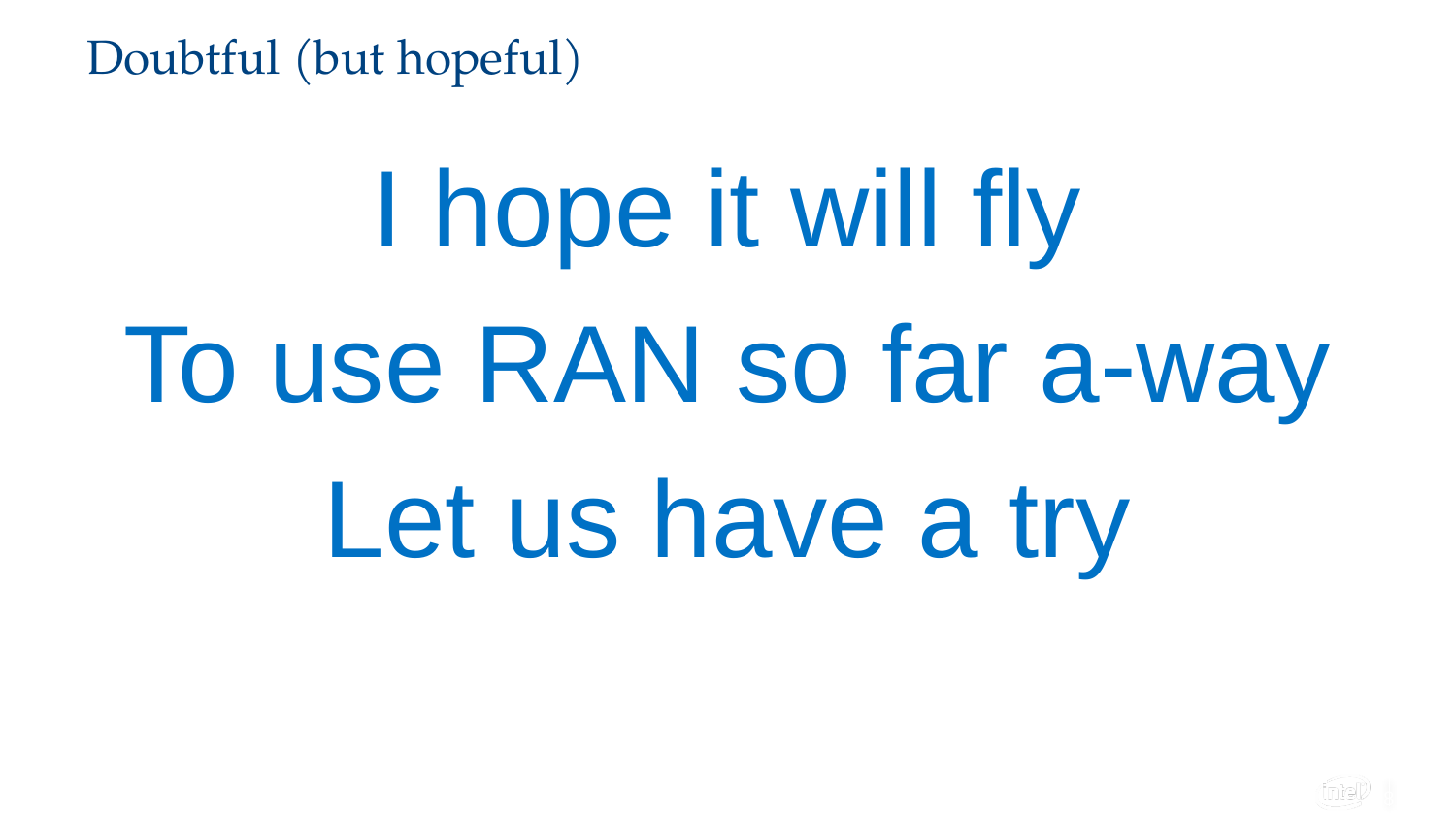

# Doubtful (but hopeful)
I hope it will fly
To use RAN so far a-way
Let us have a try
8